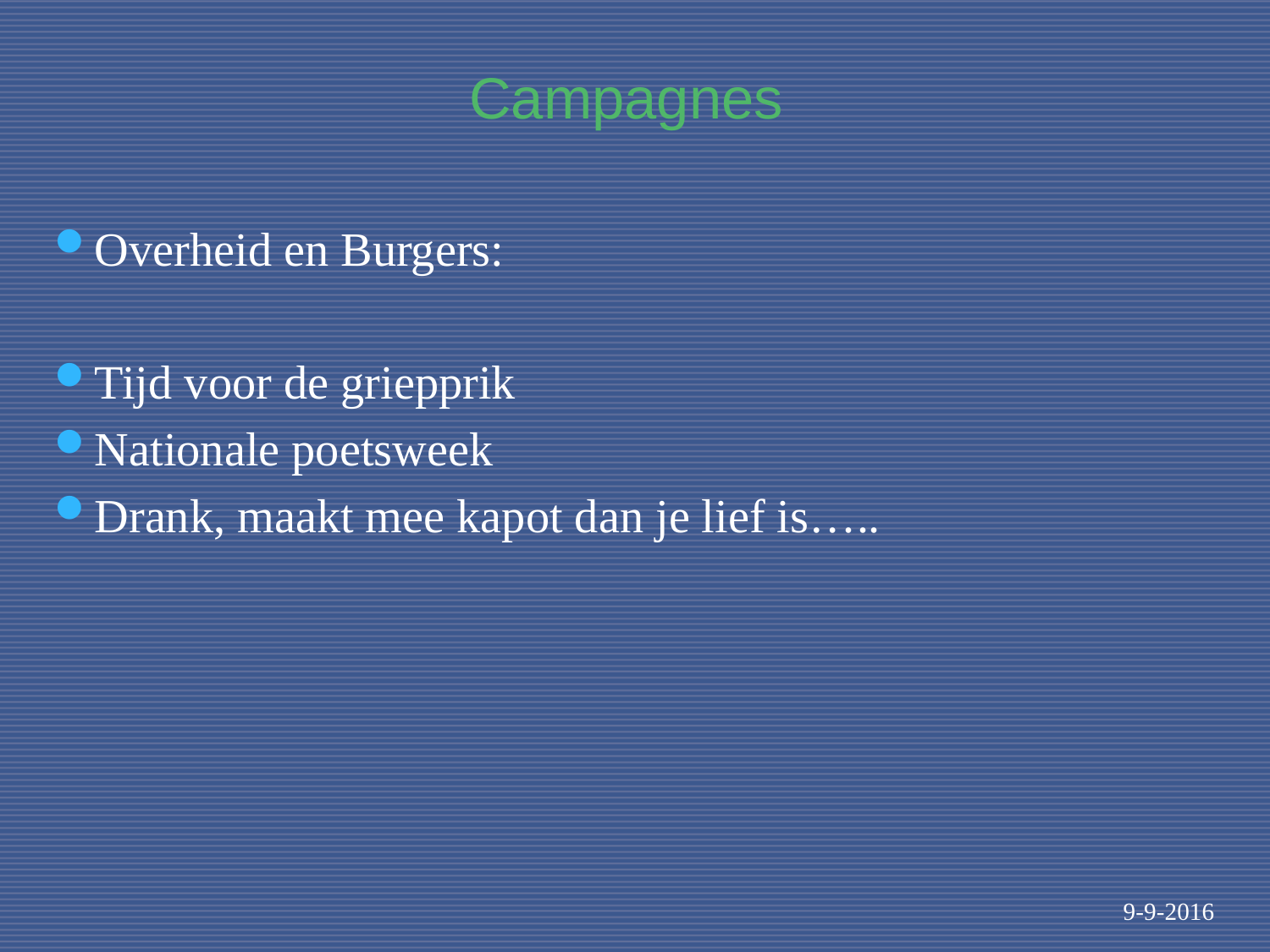

# Campagnes
2
Overheid en Burgers:

Tijd voor de griepprik
Nationale poetsweek
Drank, maakt mee kapot dan je lief is…..
9-9-2016
Voorlichting NH2016